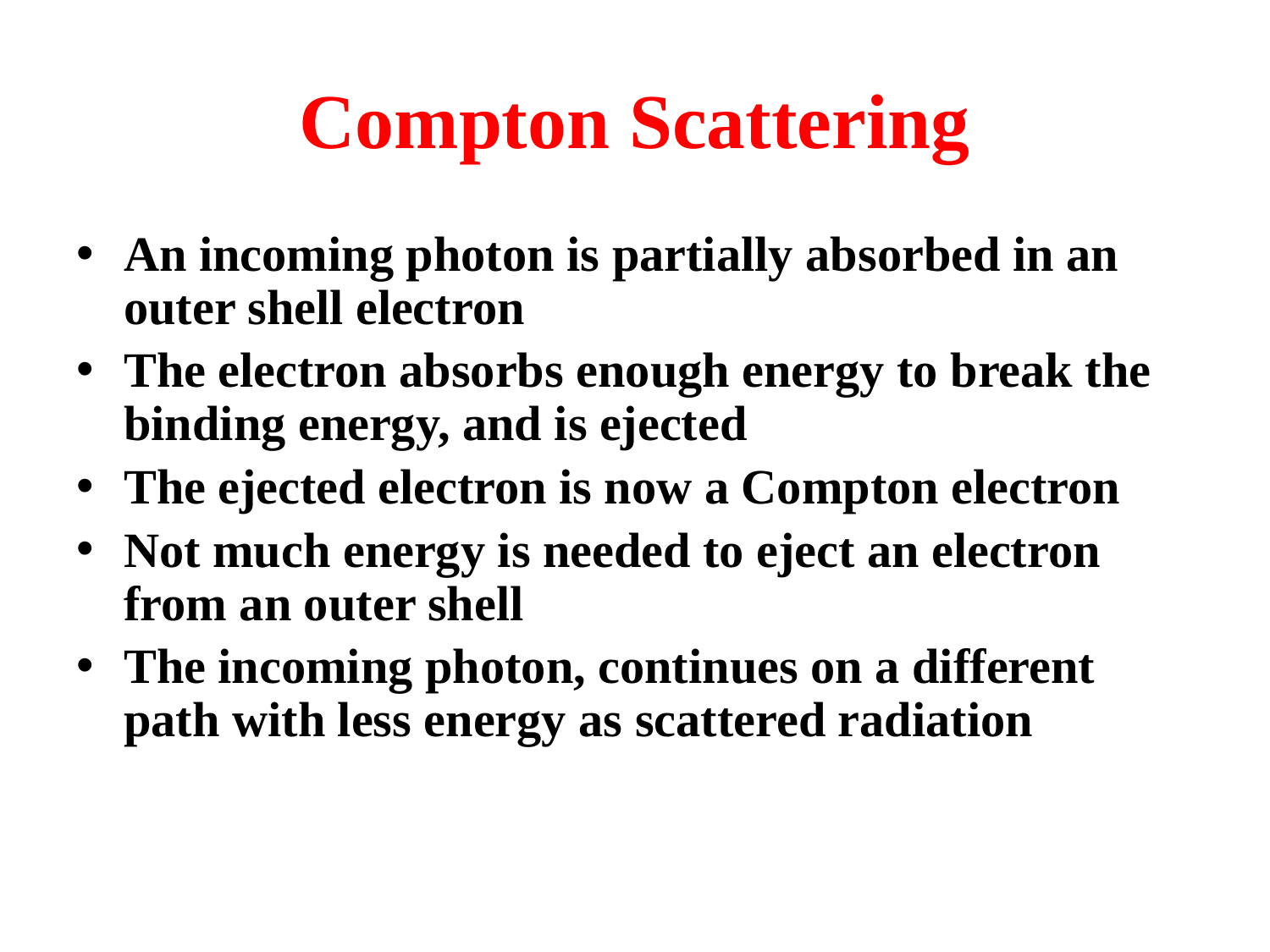

# Compton Scattering
An incoming photon is partially absorbed in an outer shell electron
The electron absorbs enough energy to break the binding energy, and is ejected
The ejected electron is now a Compton electron
Not much energy is needed to eject an electron from an outer shell
The incoming photon, continues on a different path with less energy as scattered radiation